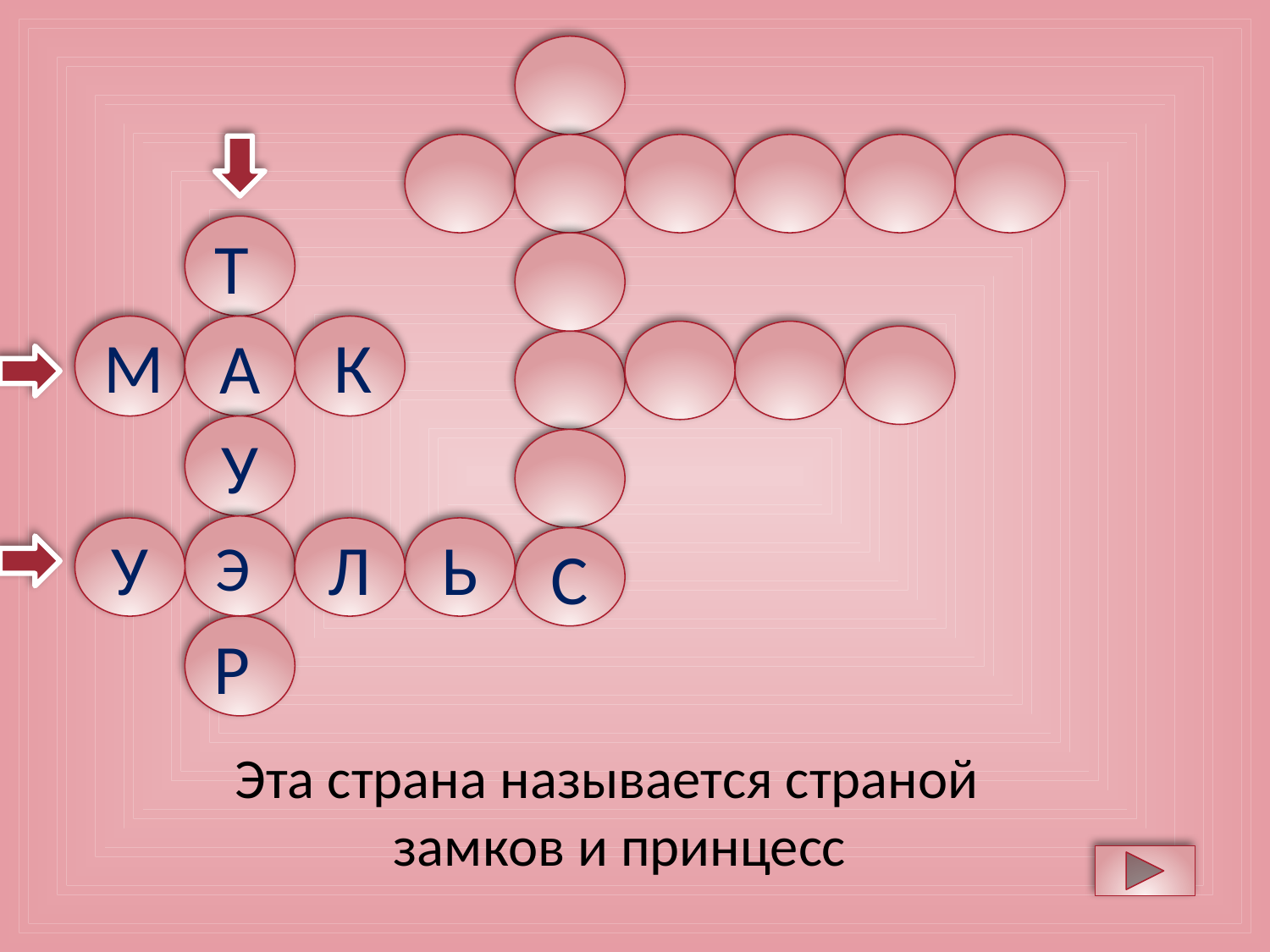

Т

 М
А

 К

У

Э
У
Л
Ь
С

Р
Эта страна называется страной
замков и принцесс